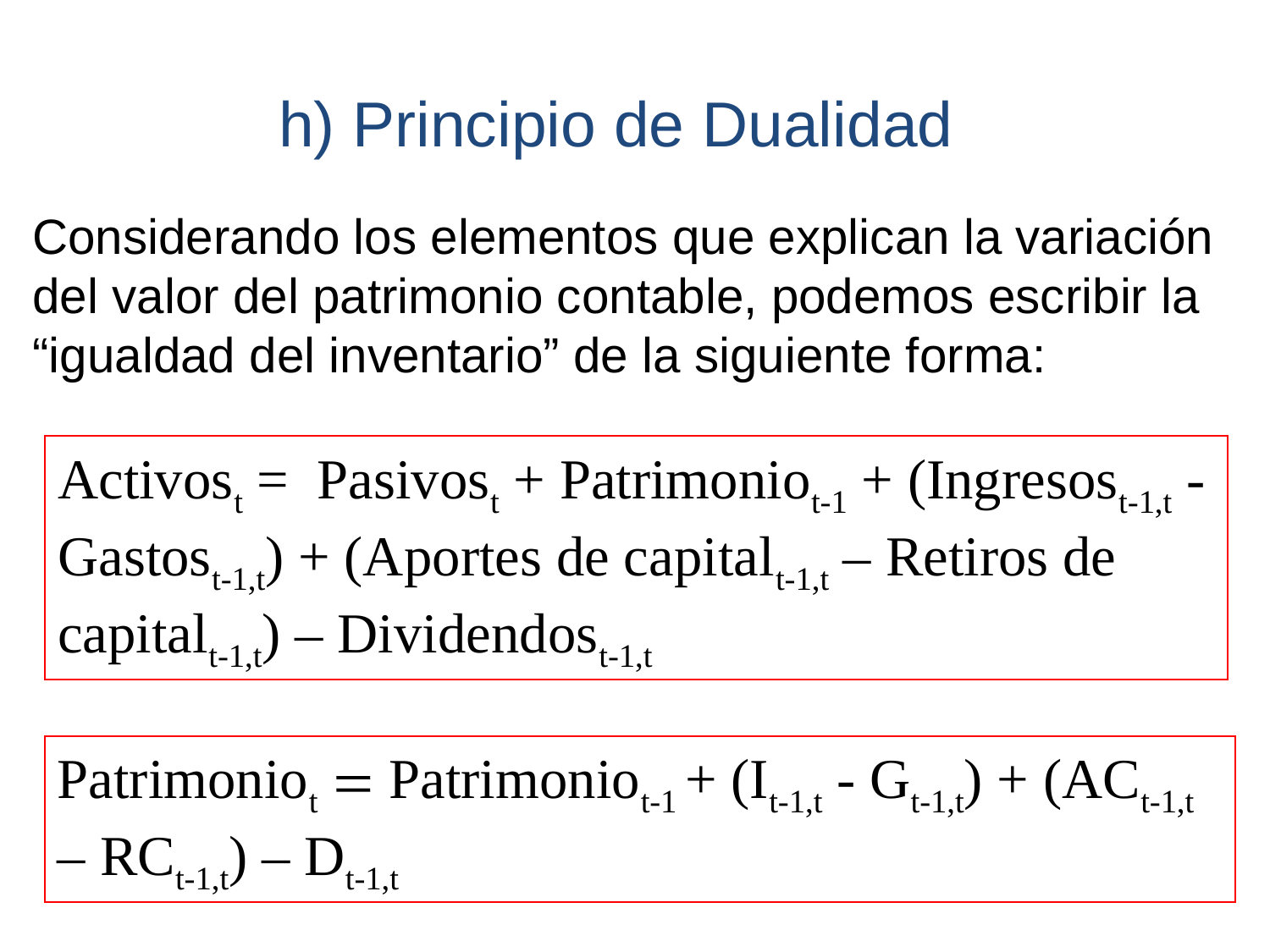

h) Principio de Dualidad
Considerando los elementos que explican la variación del valor del patrimonio contable, podemos escribir la “igualdad del inventario” de la siguiente forma:
Activost =  Pasivost + Patrimoniot-1 + (Ingresost-1,t - Gastost-1,t) + (Aportes de capitalt-1,t – Retiros de capitalt-1,t) – Dividendost-1,t
Patrimoniot = Patrimoniot-1 + (It-1,t - Gt-1,t) + (ACt-1,t – RCt-1,t) – Dt-1,t